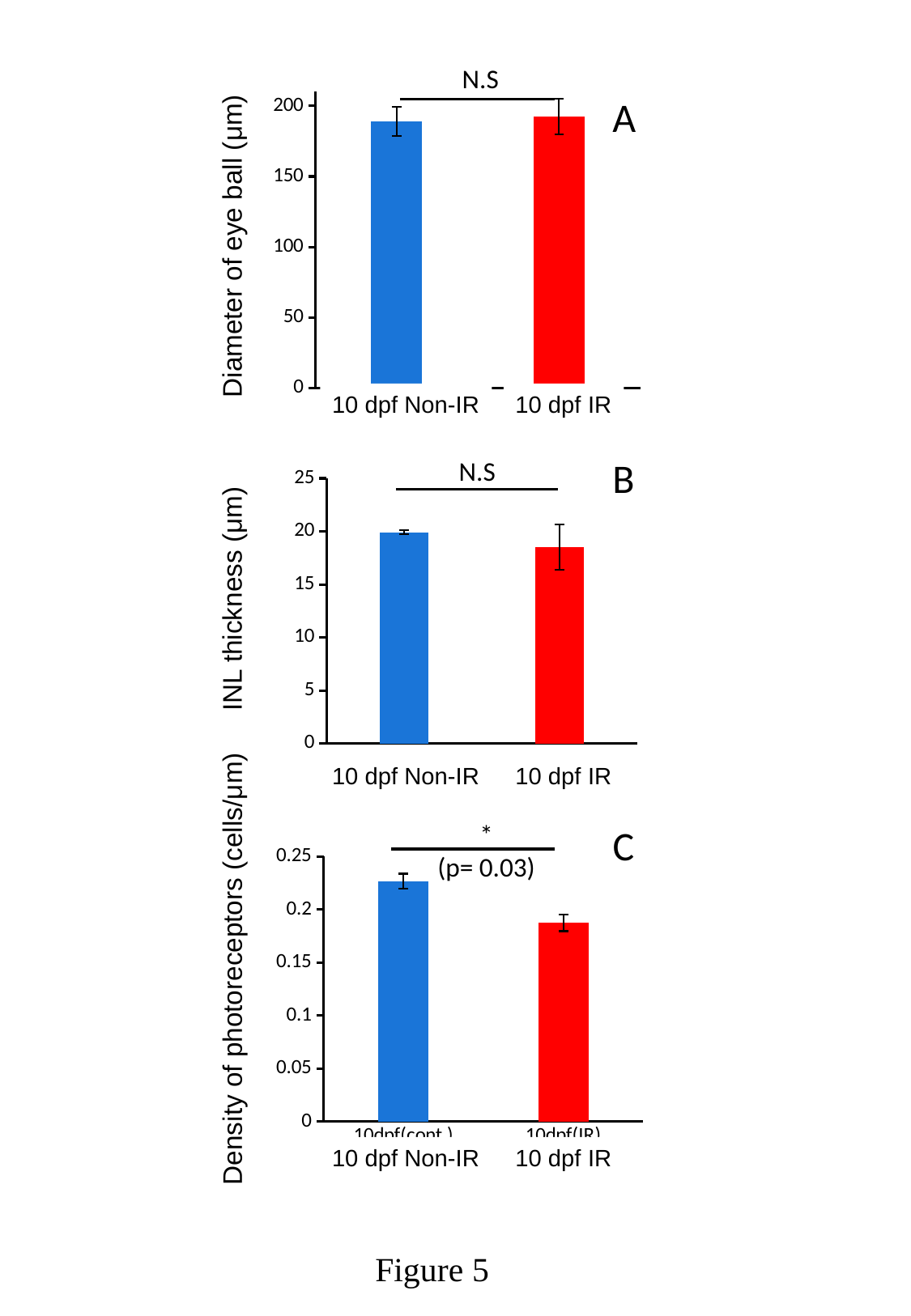

N.S

### Chart

| Category |  |
|---|---|
| 10dpf(cont.) | 188.994 |
| 10 dpf(IR) | 192.631 |
A
Diameter of eye ball (μm)
10 dpf Non-IR
10 dpf IR
B
N.S

### Chart

| Category |  |
|---|---|
| 10dpf(cont.) | 19.916333333333334 |
| 10 dpf(IR) | 18.53333333333333 |
INL thickness (μm)
10 dpf Non-IR
10 dpf IR
10 dpf Non-IR
10 dpf IR
*
(p= 0.03)
C

### Chart

| Category |  |
|---|---|
| 10dpf(cont.) | 0.22676521109867873 |
| 10dpf(IR) | 0.18734137579111207 |
Density of photoreceptors (cells/μm)
10 dpf Non-IR
10 dpf IR
Figure 5